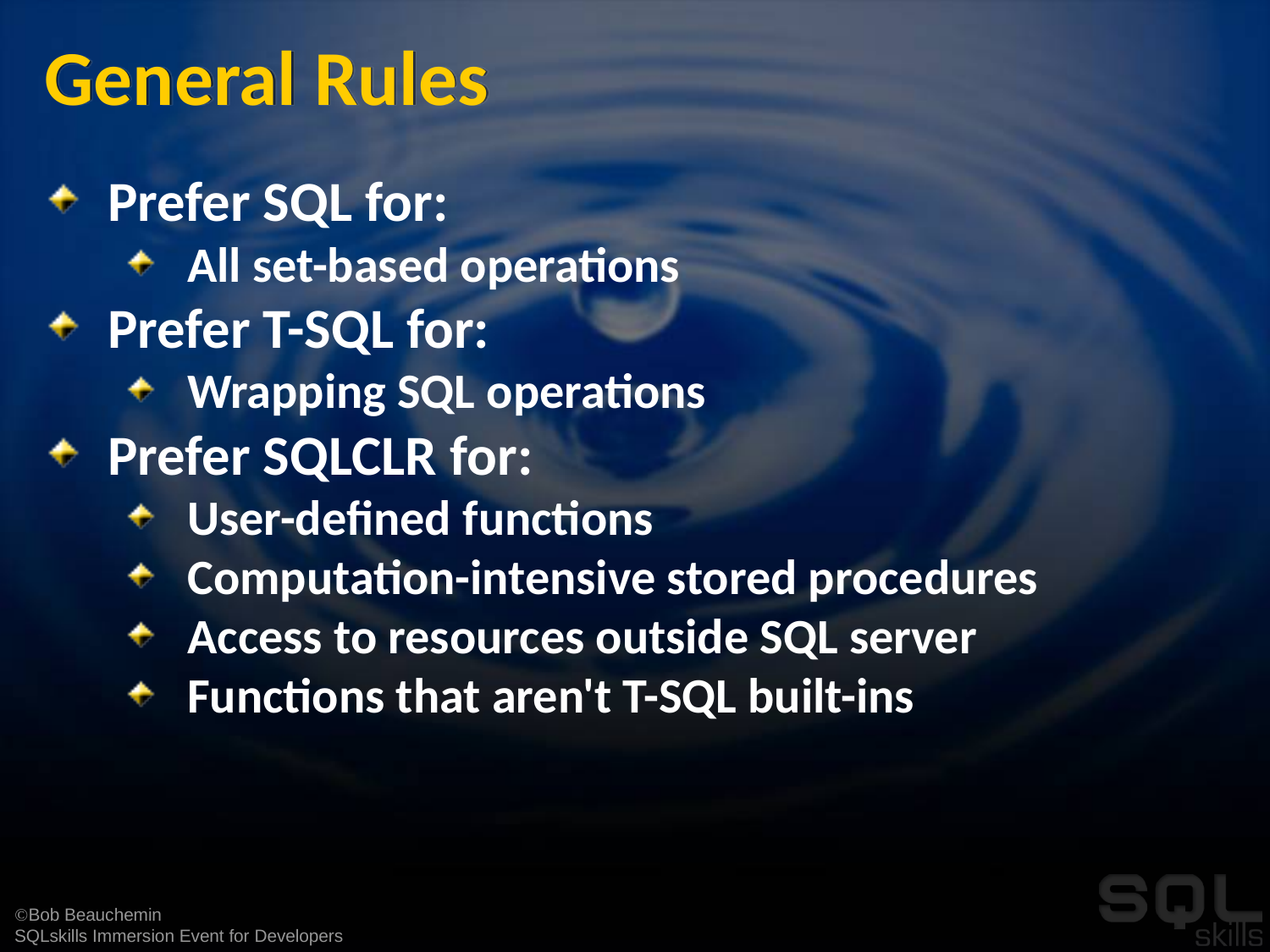

# General Rules
Prefer SQL for:
All set-based operations
Prefer T-SQL for:
Wrapping SQL operations
Prefer SQLCLR for:
User-defined functions
Computation-intensive stored procedures
Access to resources outside SQL server
Functions that aren't T-SQL built-ins